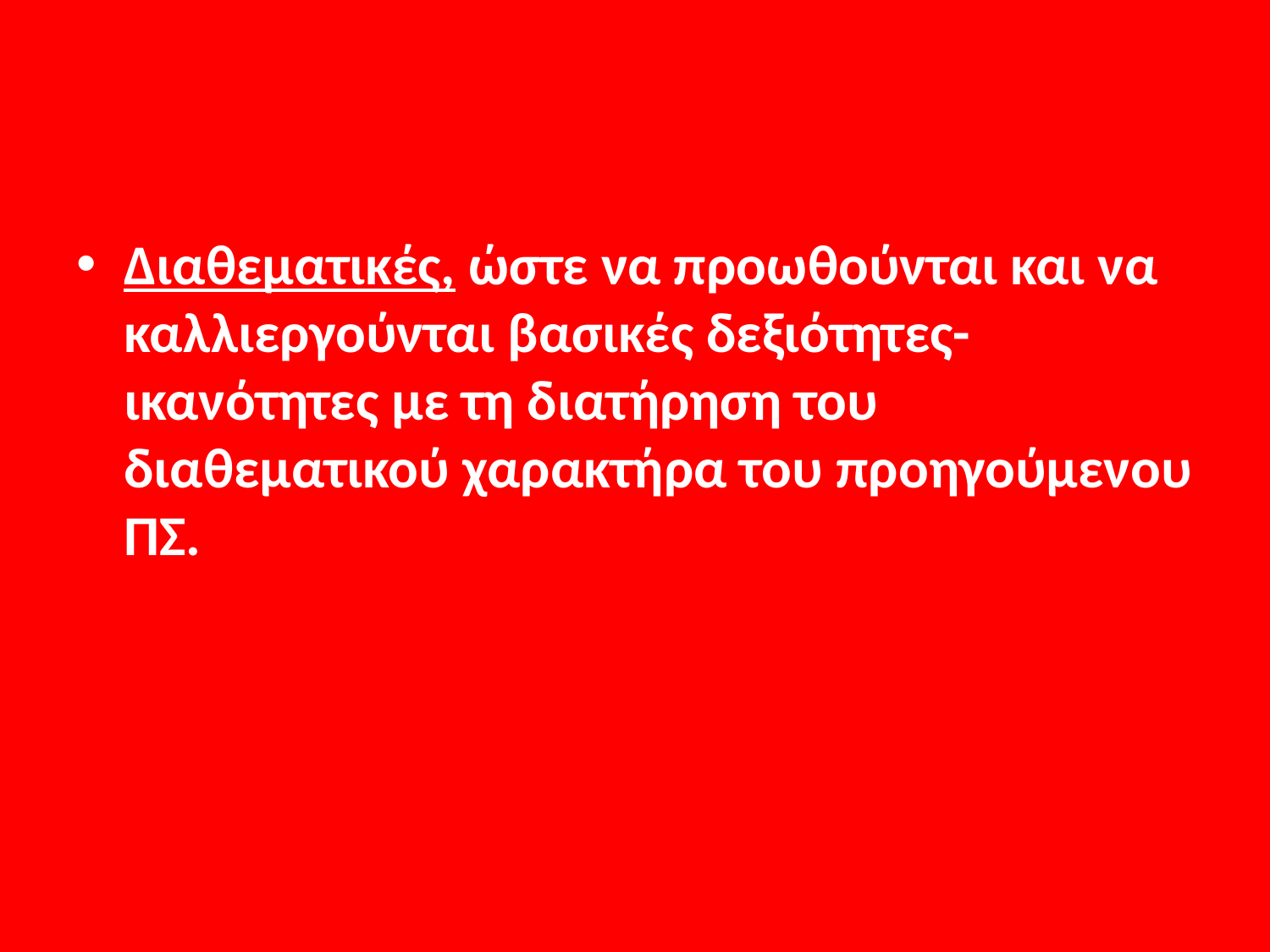

#
Διαθεματικές, ώστε να προωθούνται και να καλλιεργούνται βασικές δεξιότητες-ικανότητες με τη διατήρηση του διαθεματικού χαρακτήρα του προηγούμενου ΠΣ.